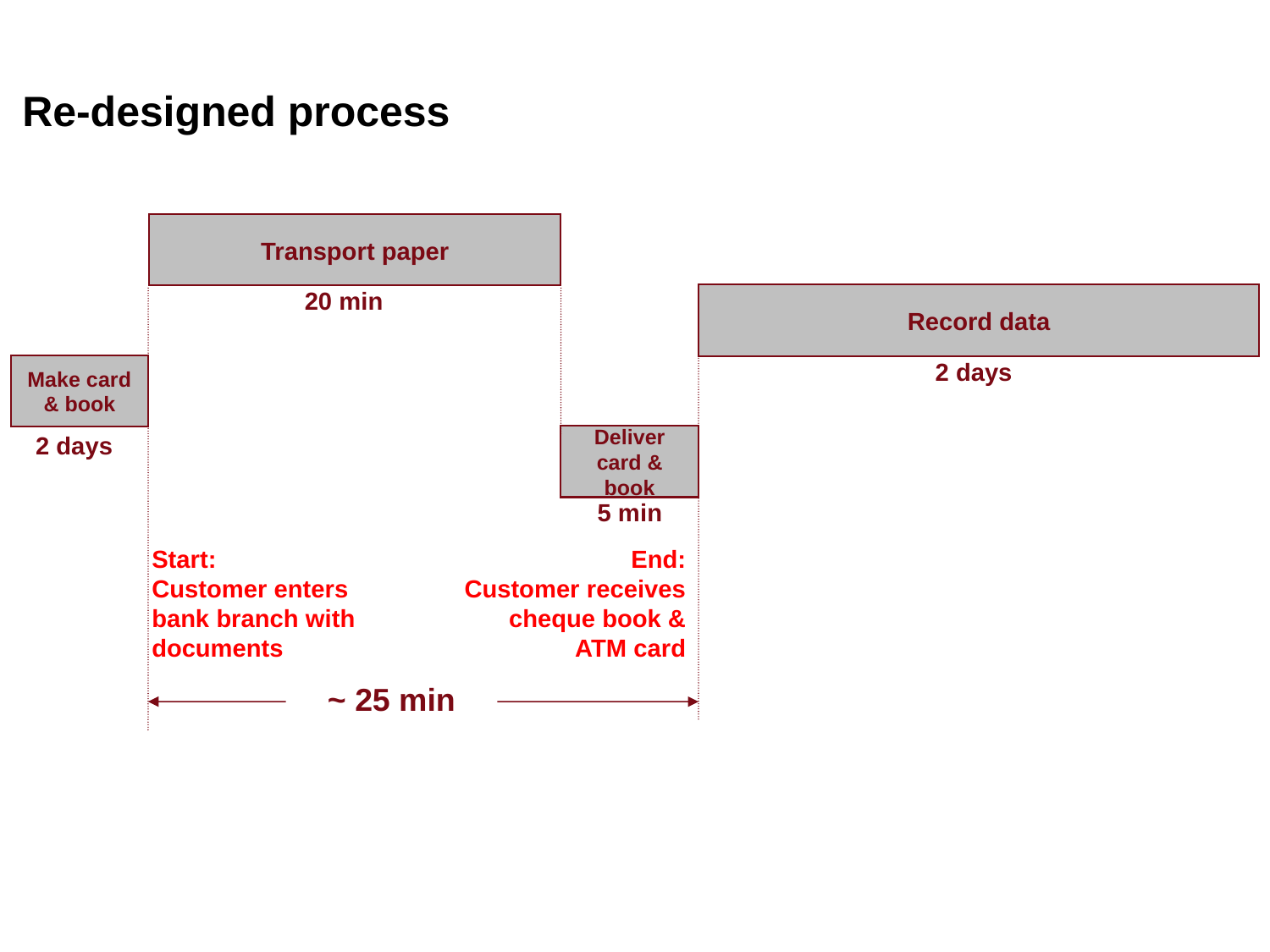

# Re-designed process
Transport paper
Record data

20 min

Make card & book
2 days
Deliver card & book
2 days
5 min

Start:
Customer enters bank branch with documents
End:
Customer receives cheque book & ATM card
~ 25 min